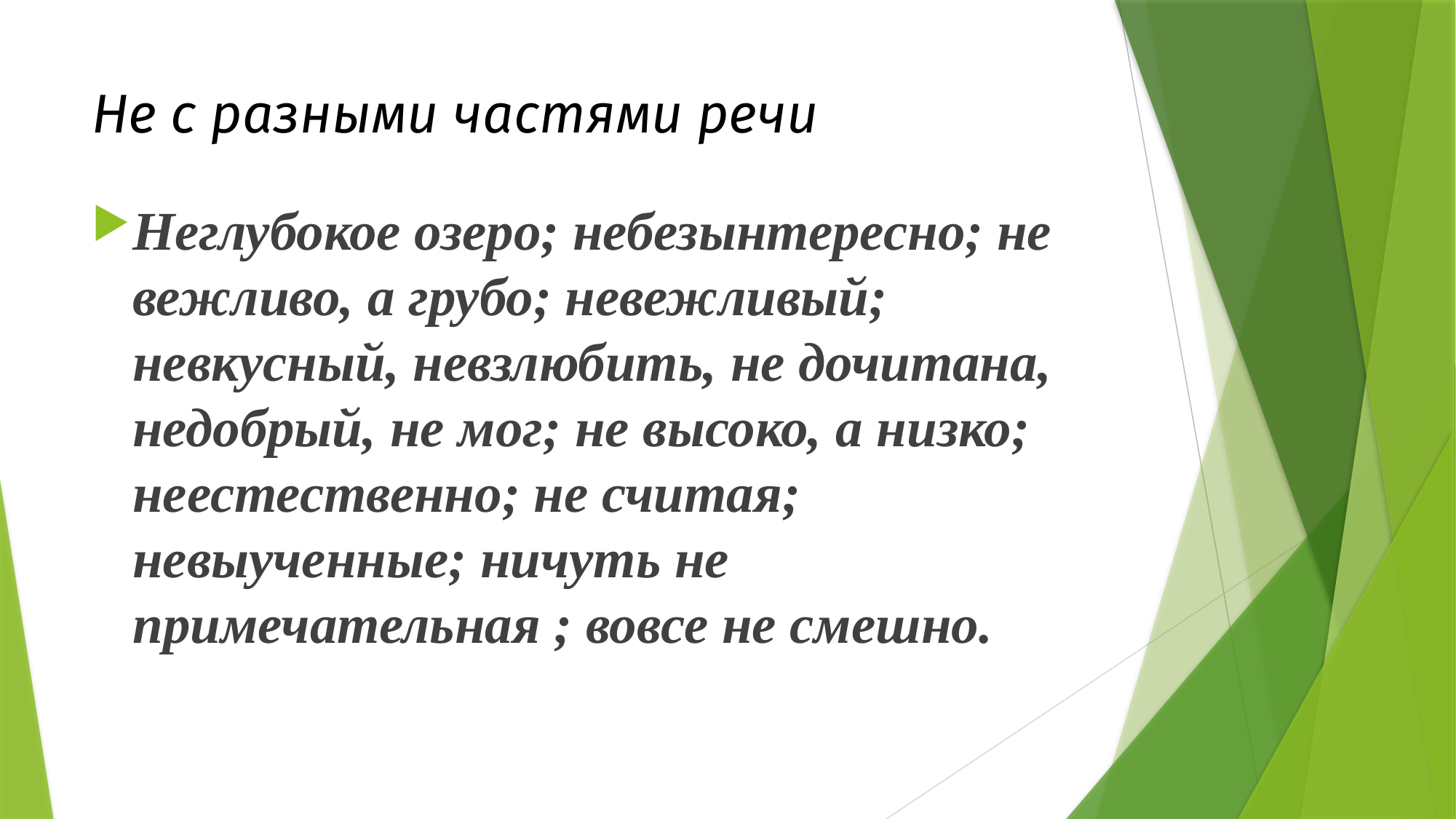

# Не с разными частями речи
Неглубокое озеро; небезынтересно; не вежливо, а грубо; невежливый; невкусный, невзлюбить, не дочитана, недобрый, не мог; не высоко, а низко; неестественно; не считая; невыученные; ничуть не примечательная ; вовсе не смешно.